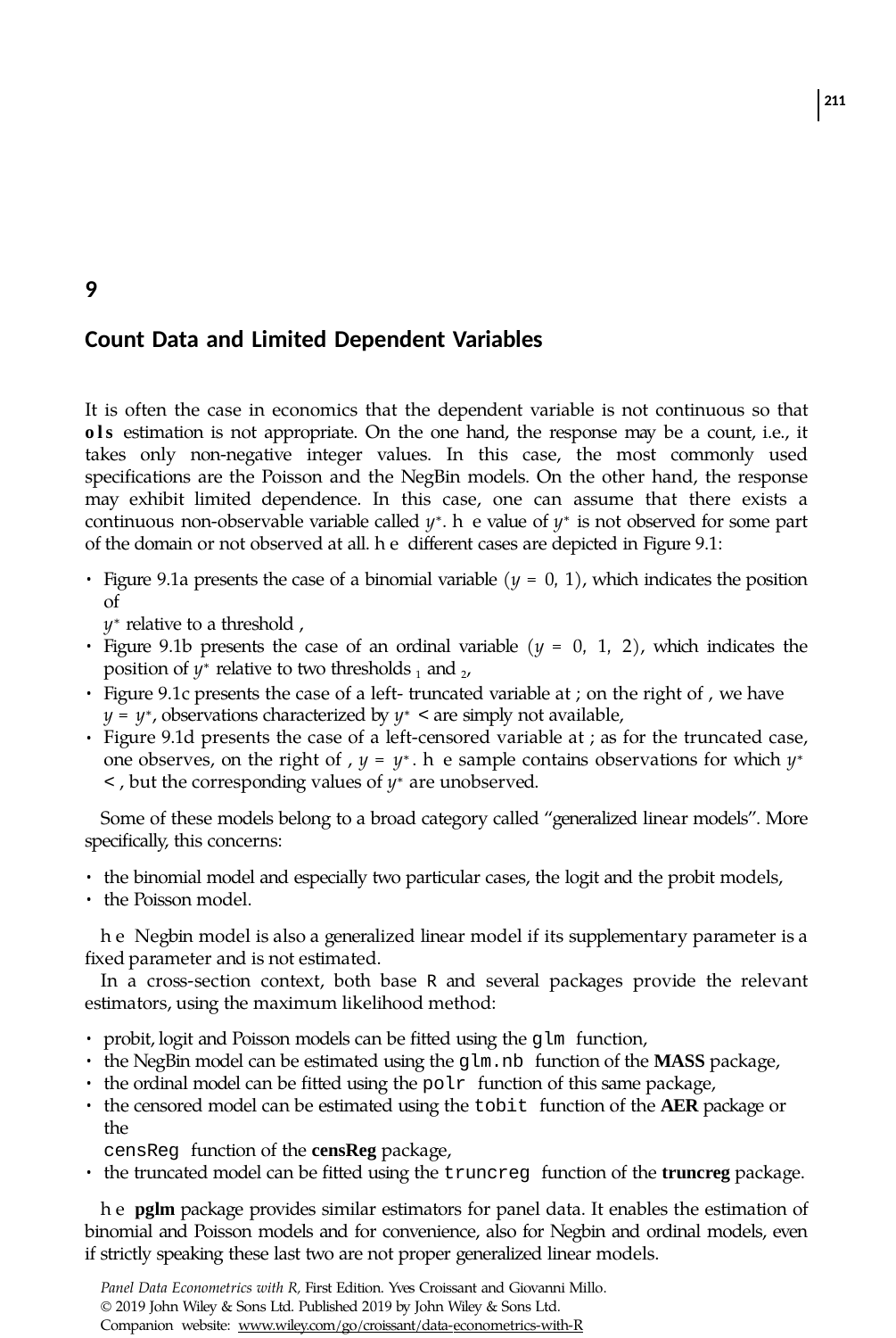

211

9
Count Data and Limited Dependent Variables

It is often the case in economics that the dependent variable is not continuous so that ols estimation is not appropriate. On the one hand, the response may be a count, i.e., it takes only non-negative integer values. In this case, the most commonly used speciﬁcations are the Poisson and the NegBin models. On the other hand, the response may exhibit limited dependence. In this case, one can assume that there exists a continuous non-observable variable called y∗. he value of y∗ is not observed for some part of the domain or not observed at all. he different cases are depicted in Figure 9.1:
Figure 9.1a presents the case of a binomial variable (y = 0, 1), which indicates the position of
y∗ relative to a threshold ,
Figure 9.1b presents the case of an ordinal variable (y = 0, 1, 2), which indicates the position of y∗ relative to two thresholds 1 and 2,
Figure 9.1c presents the case of a left- truncated variable at ; on the right of , we have
y = y∗, observations characterized by y∗ < are simply not available,
Figure 9.1d presents the case of a left-censored variable at ; as for the truncated case, one observes, on the right of , y = y∗. he sample contains observations for which y∗  < , but the corresponding values of y∗  are unobserved.
Some of these models belong to a broad category called “generalized linear models”. More speciﬁcally, this concerns:
the binomial model and especially two particular cases, the logit and the probit models,
the Poisson model.
he Negbin model is also a generalized linear model if its supplementary parameter is a ﬁxed parameter and is not estimated.
In a cross-section context, both base R and several packages provide the relevant estimators, using the maximum likelihood method:
probit, logit and Poisson models can be ﬁtted using the glm function,
the NegBin model can be estimated using the glm.nb function of the MASS package,
the ordinal model can be ﬁtted using the polr function of this same package,
the censored model can be estimated using the tobit function of the AER package or the
censReg function of the censReg package,
the truncated model can be ﬁtted using the truncreg function of the truncreg package.
he pglm package provides similar estimators for panel data. It enables the estimation of binomial and Poisson models and for convenience, also for Negbin and ordinal models, even if strictly speaking these last two are not proper generalized linear models.
Panel Data Econometrics with R, First Edition. Yves Croissant and Giovanni Millo.
© 2019 John Wiley & Sons Ltd. Published 2019 by John Wiley & Sons Ltd.
Companion website: www.wiley.com/go/croissant/data-econometrics-with-R